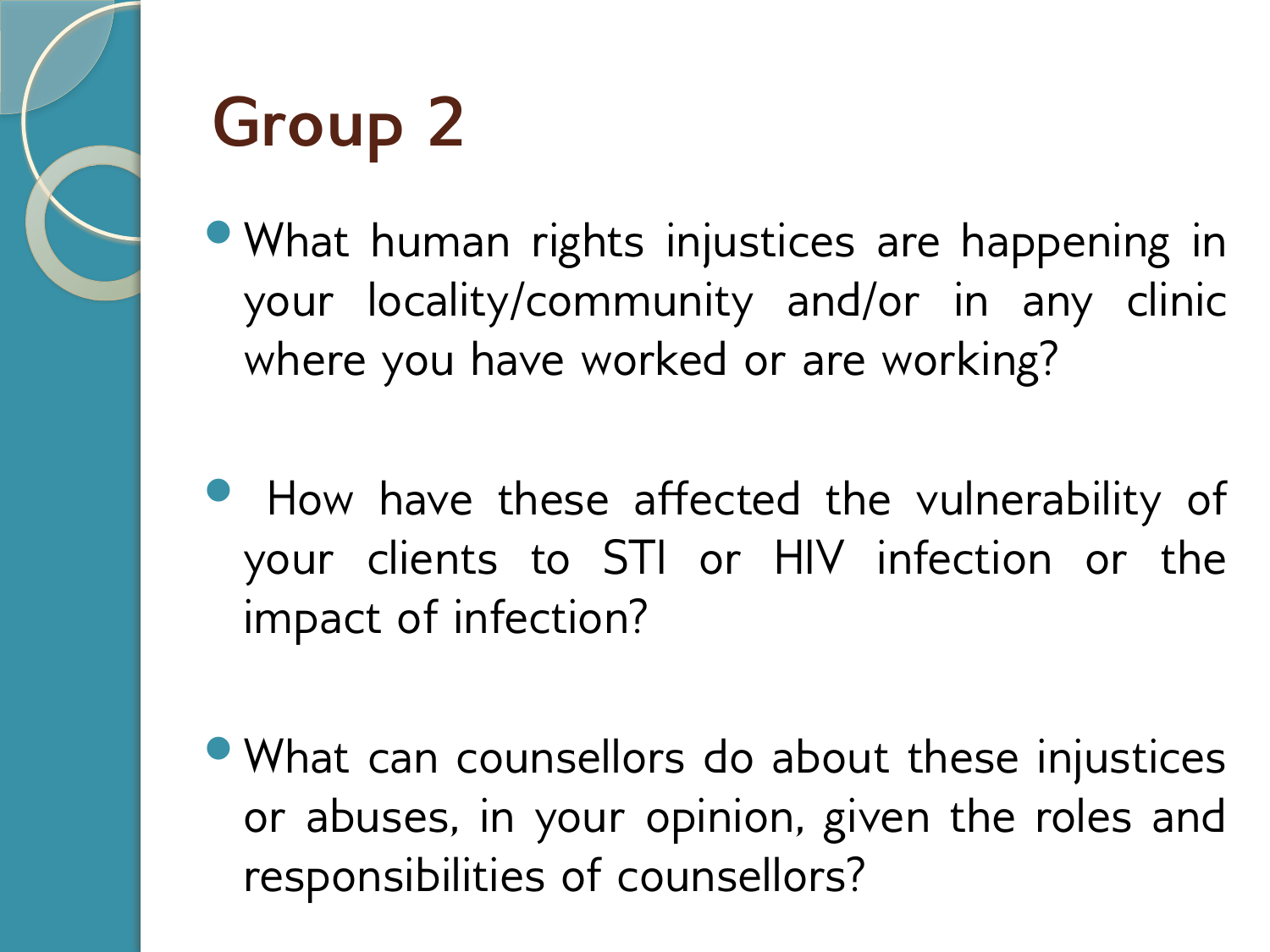

# Group 2
What human rights injustices are happening in your locality/community and/or in any clinic where you have worked or are working?

 How have these affected the vulnerability of your clients to STI or HIV infection or the impact of infection?

What can counsellors do about these injustices or abuses, in your opinion, given the roles and responsibilities of counsellors?